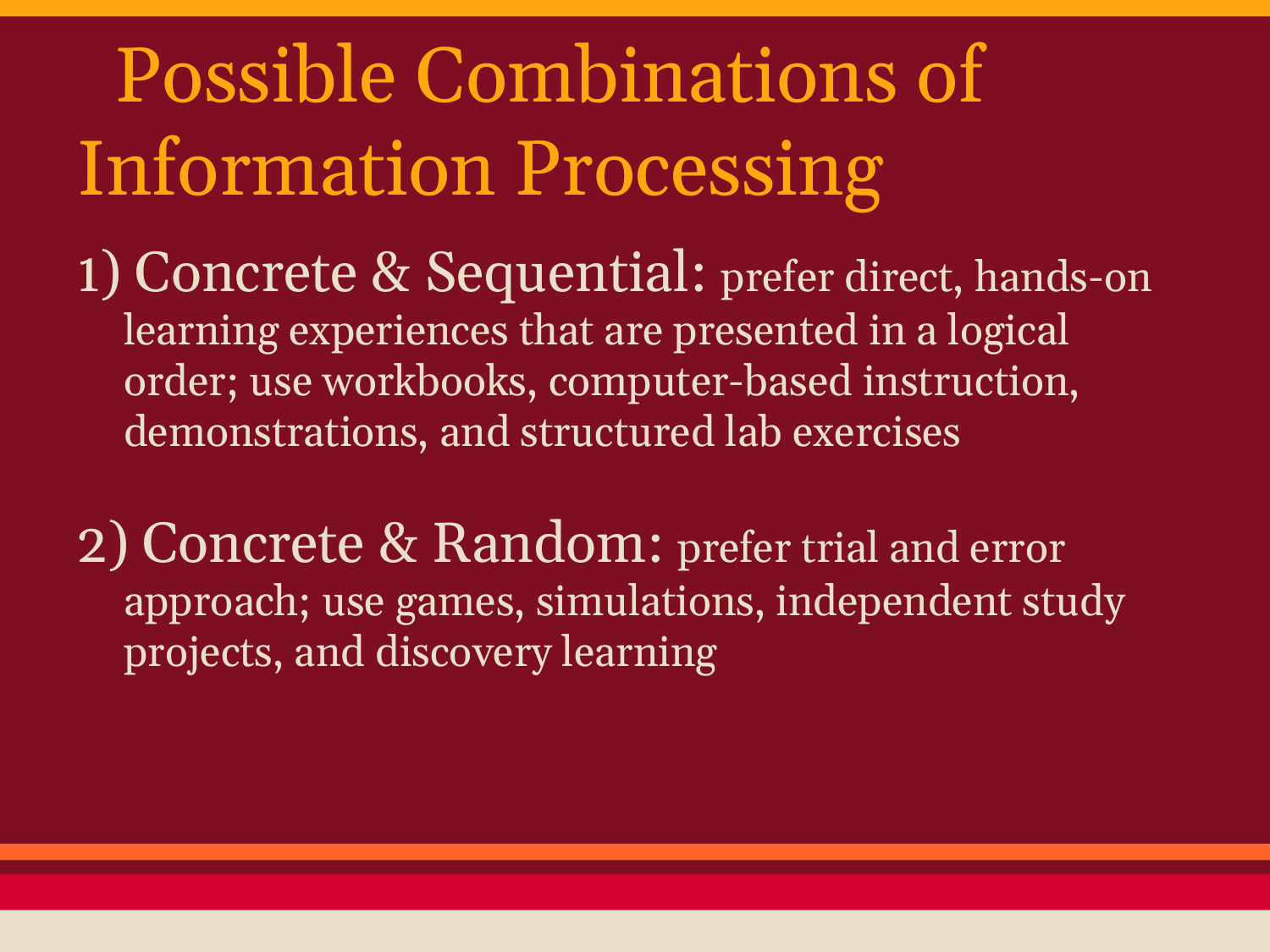

# Possible Combinations of Information Processing
1) Concrete & Sequential: prefer direct, hands-on learning experiences that are presented in a logical order; use workbooks, computer-based instruction, demonstrations, and structured lab exercises

2) Concrete & Random: prefer trial and error approach; use games, simulations, independent study projects, and discovery learning